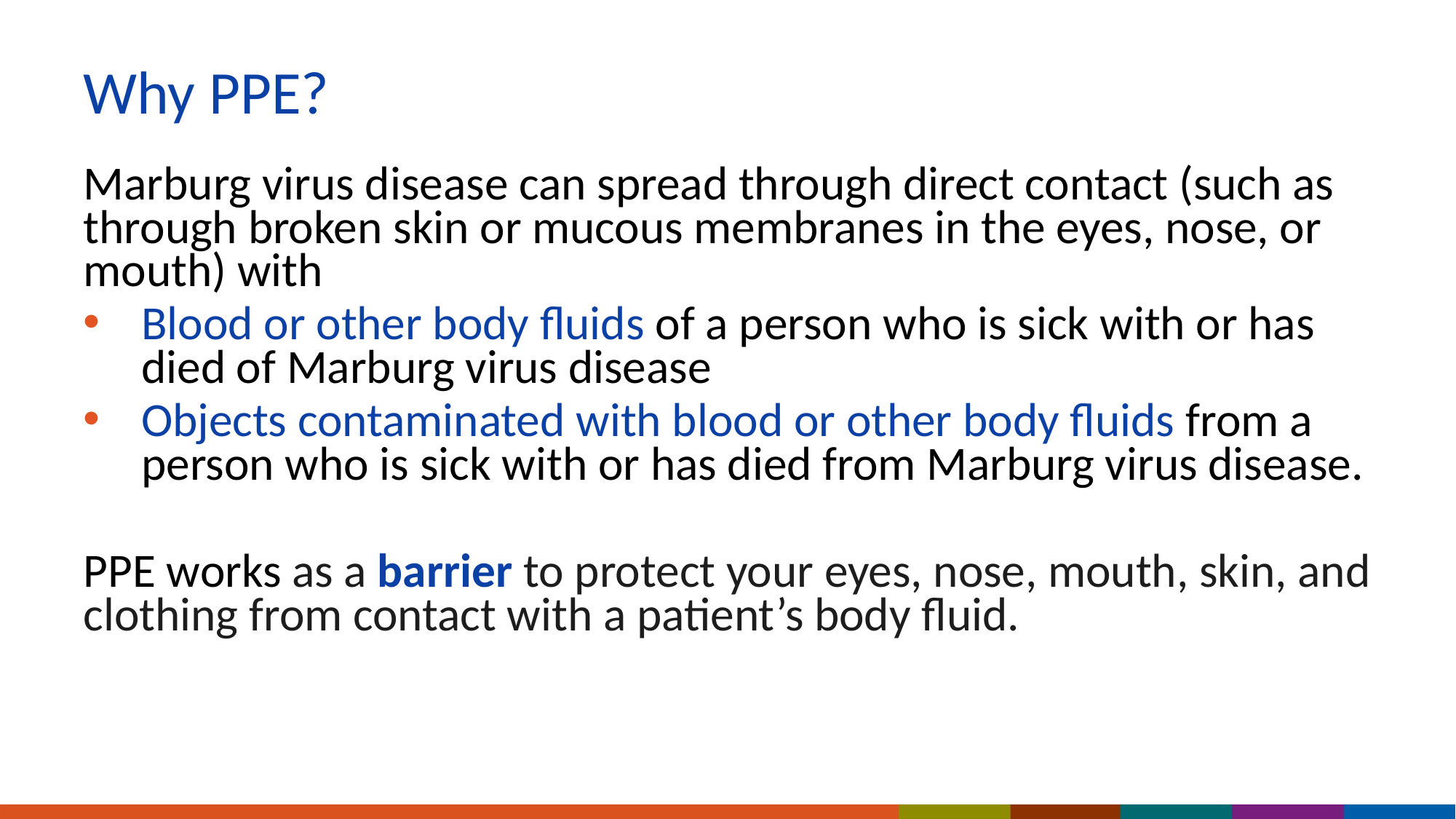

# Why PPE?
Marburg virus disease can spread through direct contact (such as through broken skin or mucous membranes in the eyes, nose, or mouth) with
Blood or other body fluids of a person who is sick with or has died of Marburg virus disease
Objects contaminated with blood or other body fluids from a person who is sick with or has died from Marburg virus disease.

PPE works as a barrier to protect your eyes, nose, mouth, skin, and clothing from contact with a patient’s body fluid.